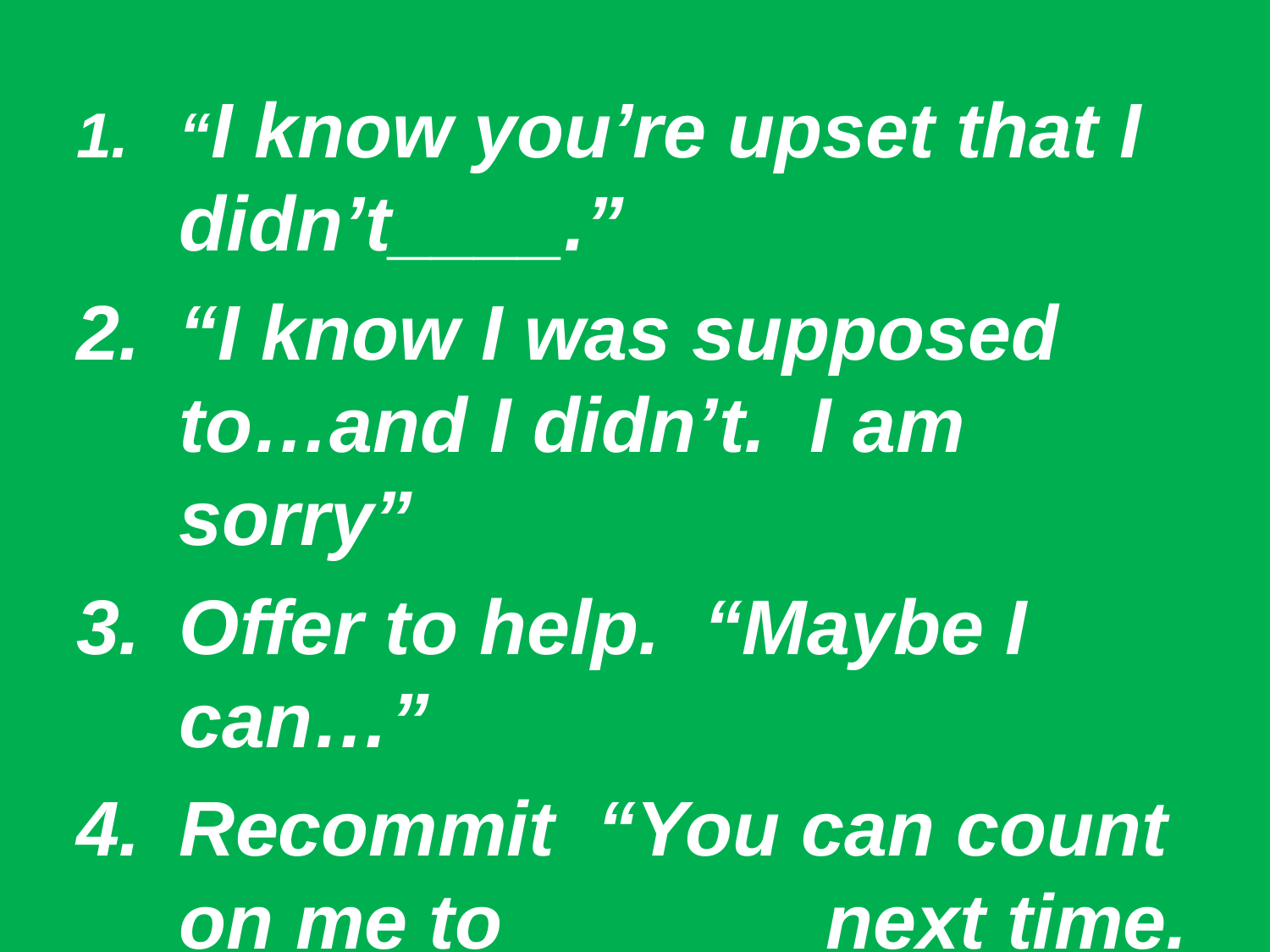

“I know you’re upset that I didn’t____.”
“I know I was supposed to…and I didn’t.  I am sorry”
Offer to help.  “Maybe I can…”
Recommit  “You can count on me to ______  next time.  I promise”